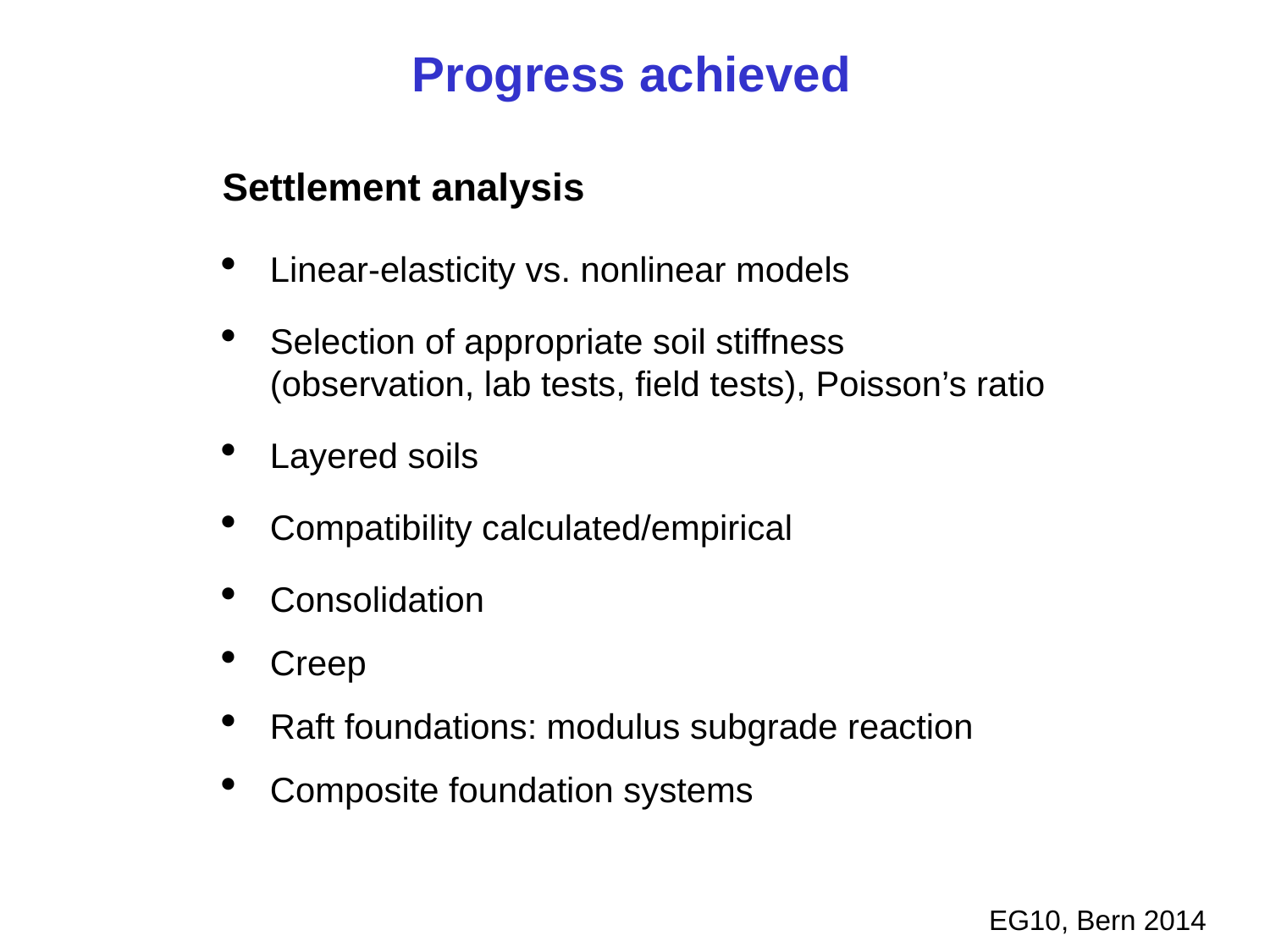

Progress achieved
Settlement analysis

Linear-elasticity vs. nonlinear models

Selection of appropriate soil stiffness (observation, lab tests, field tests), Poisson’s ratio

Layered soils

Compatibility calculated/empirical

Consolidation
Creep
Raft foundations: modulus subgrade reaction
Composite foundation systems
EG10, Bern 2014